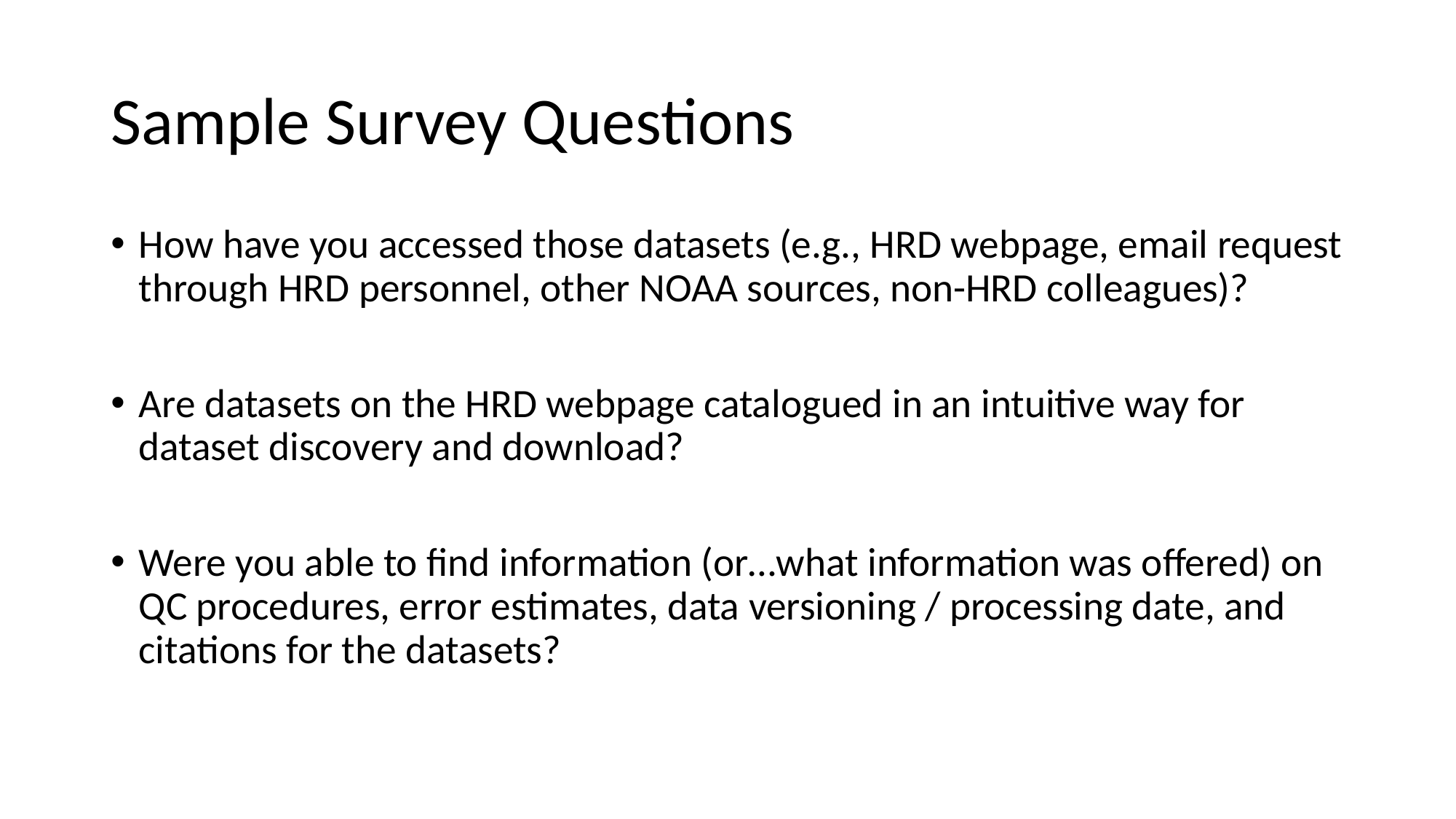

# Sample Survey Questions
How have you accessed those datasets (e.g., HRD webpage, email request through HRD personnel, other NOAA sources, non-HRD colleagues)?

Are datasets on the HRD webpage catalogued in an intuitive way for dataset discovery and download?

Were you able to find information (or…what information was offered) on QC procedures, error estimates, data versioning / processing date, and citations for the datasets?